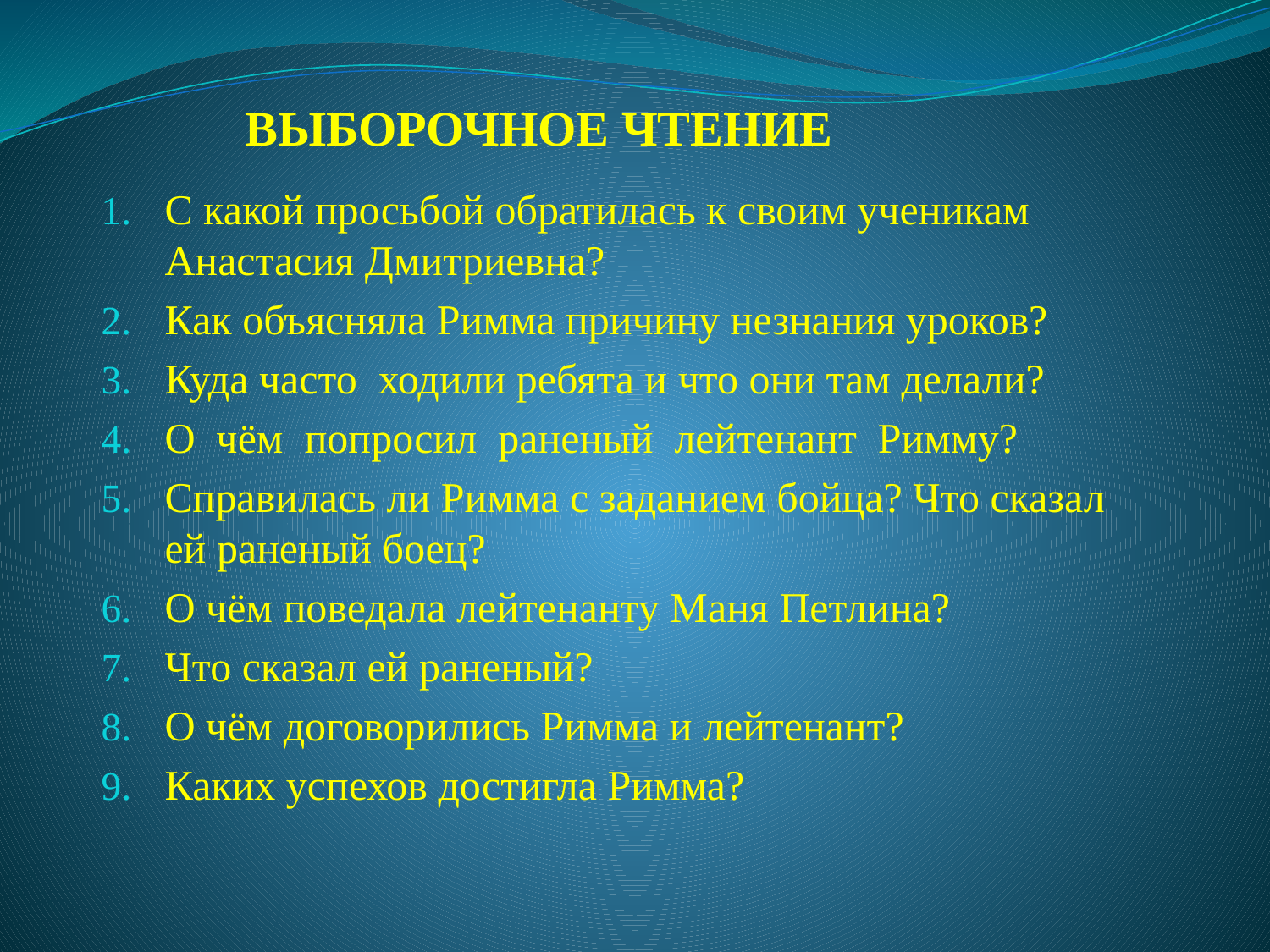

# ВЫБОРОЧНОЕ ЧТЕНИЕ
С какой просьбой обратилась к своим ученикам Анастасия Дмитриевна?
Как объясняла Римма причину незнания уроков?
Куда часто  ходили ребята и что они там делали?
О  чём  попросил  раненый  лейтенант  Римму?
Справилась ли Римма с заданием бойца? Что сказал ей раненый боец?
О чём поведала лейтенанту Маня Петлина?
Что сказал ей раненый?
О чём договорились Римма и лейтенант?
Каких успехов достигла Римма?